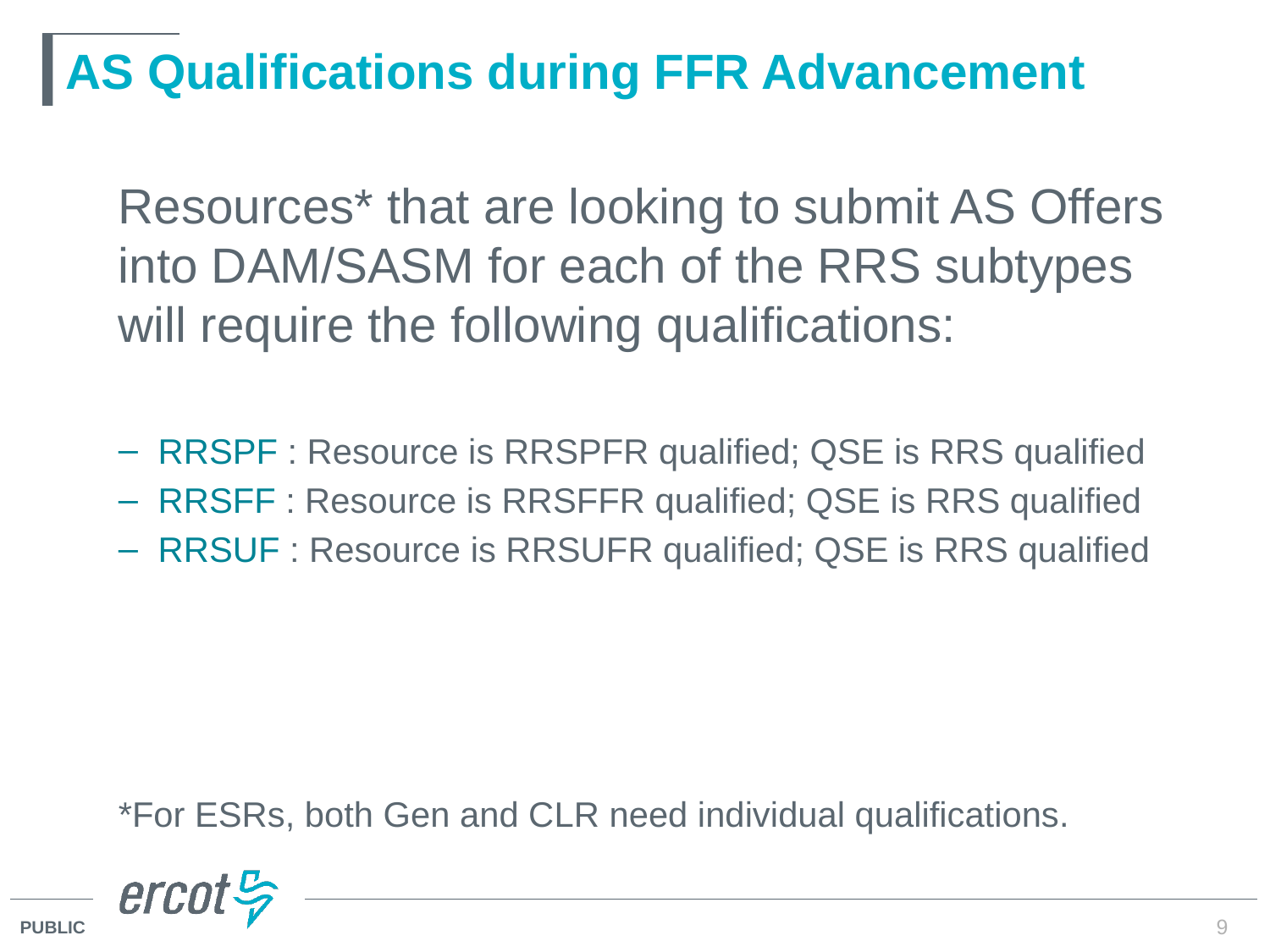

# AS Qualifications during FFR Advancement
Resources* that are looking to submit AS Offers into DAM/SASM for each of the RRS subtypes will require the following qualifications:

RRSPF : Resource is RRSPFR qualified; QSE is RRS qualified
RRSFF : Resource is RRSFFR qualified; QSE is RRS qualified
RRSUF : Resource is RRSUFR qualified; QSE is RRS qualified

*For ESRs, both Gen and CLR need individual qualifications.
9